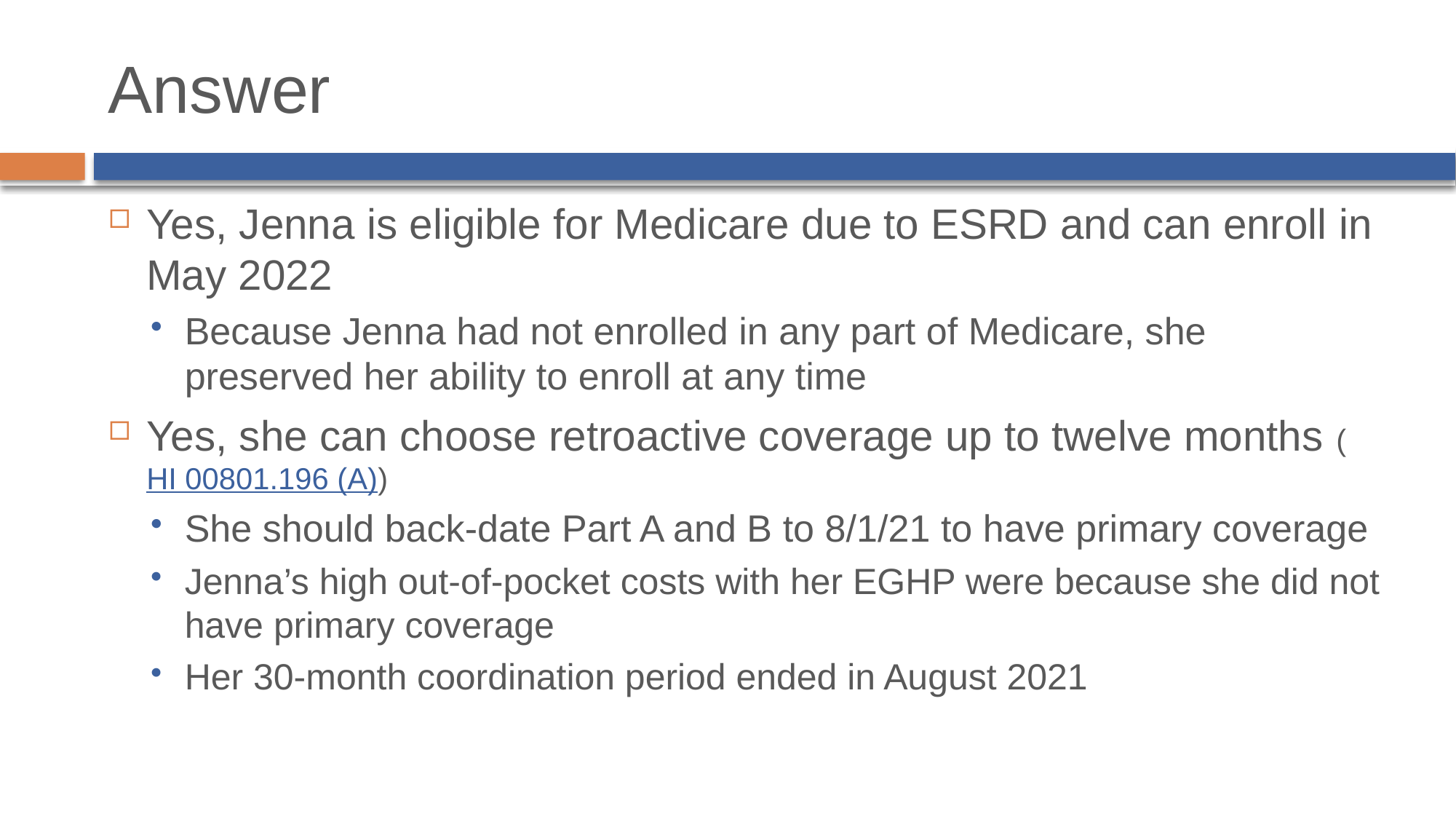

# Answer
Yes, Jenna is eligible for Medicare due to ESRD and can enroll in May 2022
Because Jenna had not enrolled in any part of Medicare, she preserved her ability to enroll at any time
Yes, she can choose retroactive coverage up to twelve months (HI 00801.196 (A))
She should back-date Part A and B to 8/1/21 to have primary coverage
Jenna’s high out-of-pocket costs with her EGHP were because she did not have primary coverage
Her 30-month coordination period ended in August 2021